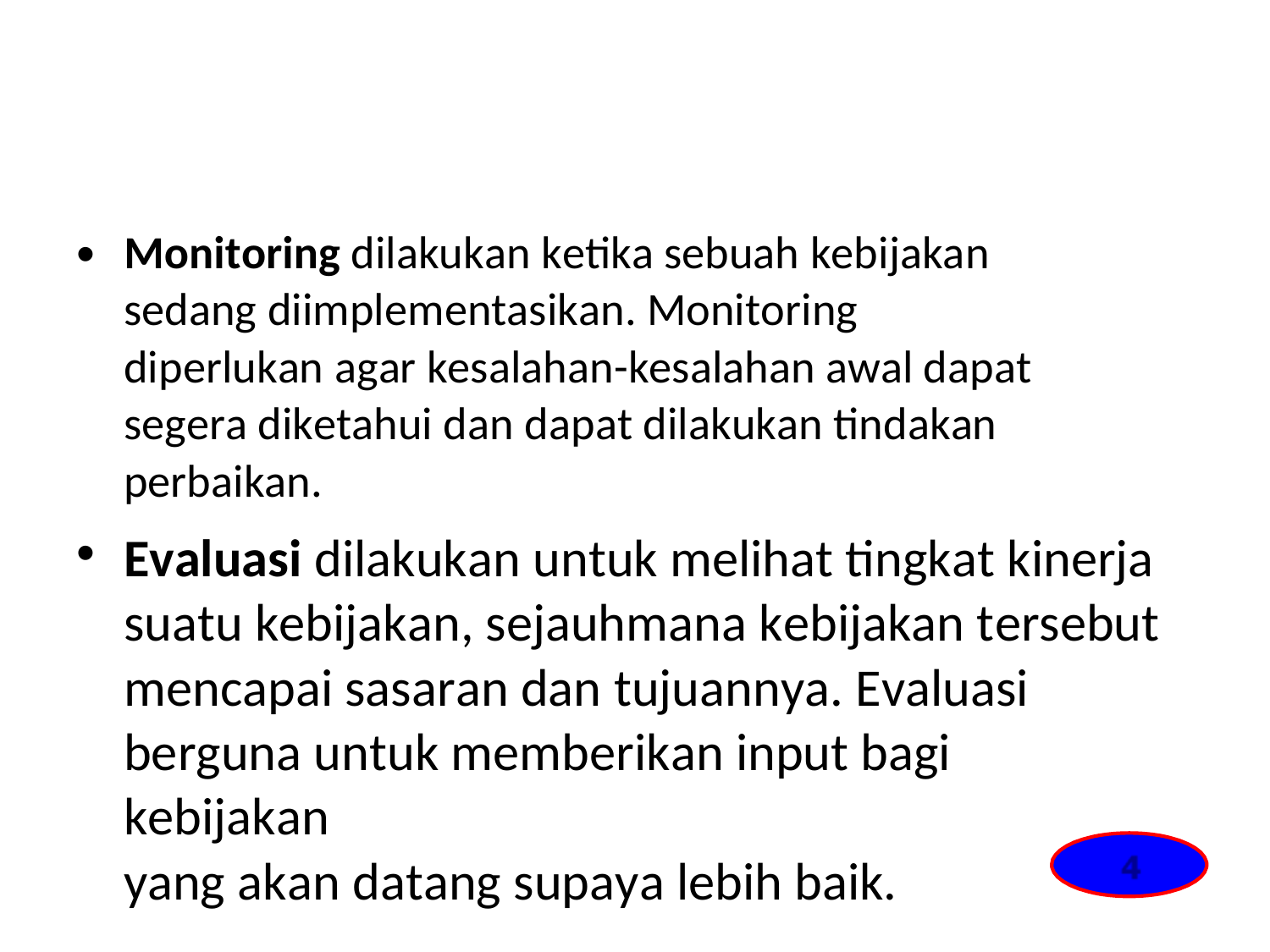

•
Monitoring dilakukan ketika sebuah kebijakan
sedang diimplementasikan. Monitoring
diperlukan agar kesalahan-kesalahan awal dapat
segera diketahui dan dapat dilakukan tindakan
perbaikan.
Evaluasi dilakukan untuk melihat tingkat kinerja
suatu kebijakan, sejauhmana kebijakan tersebut
mencapai sasaran dan tujuannya. Evaluasi
berguna untuk memberikan input bagi kebijakan
yang akan datang supaya lebih baik.
4
•